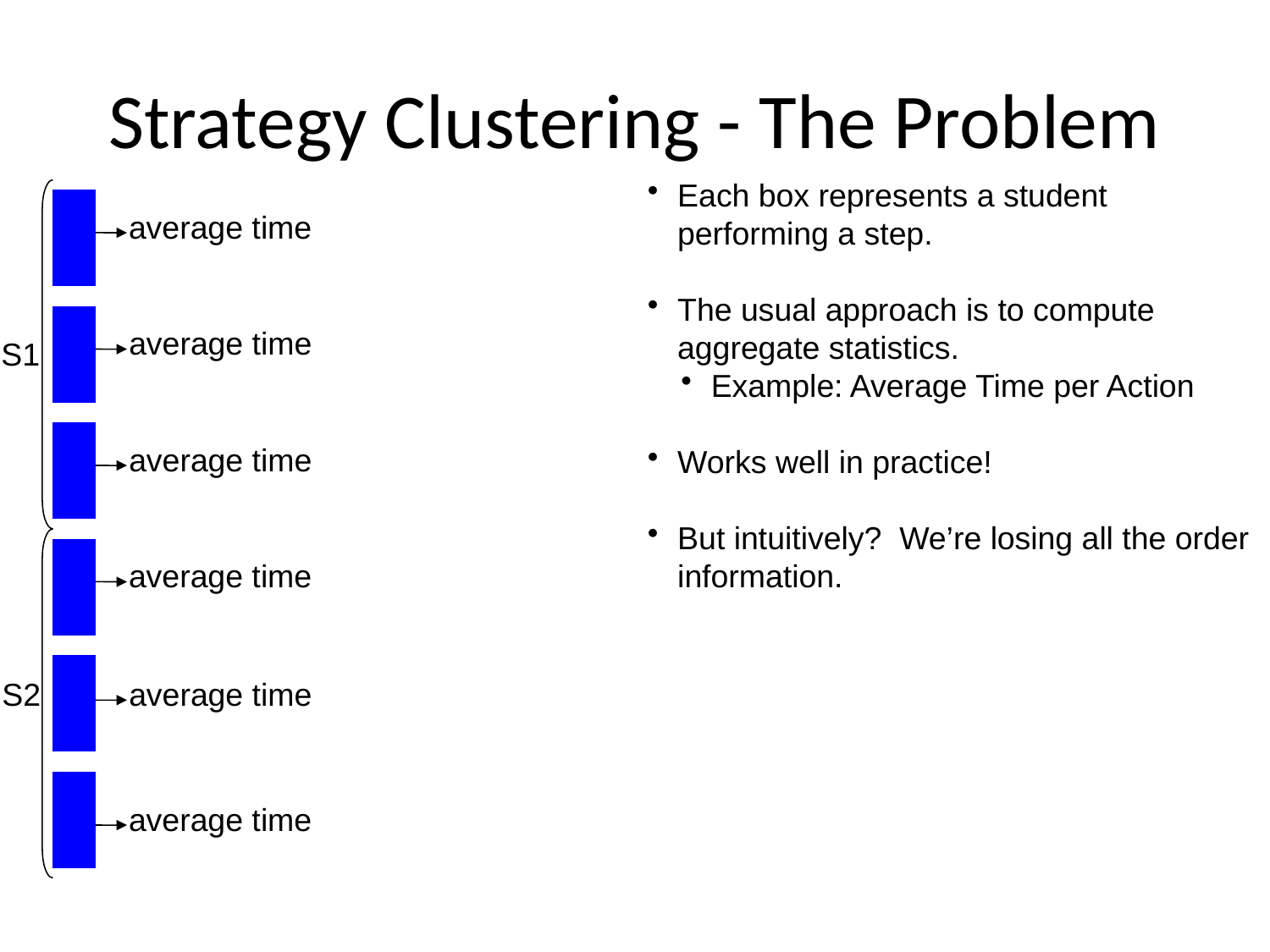

# Strategy Clustering - The Problem
Each box represents a student performing a step.

The usual approach is to compute aggregate statistics.
Example: Average Time per Action

Works well in practice!

But intuitively?  We’re losing all the order information.

average time

average time
S1

average time

average time

S2
average time

average time